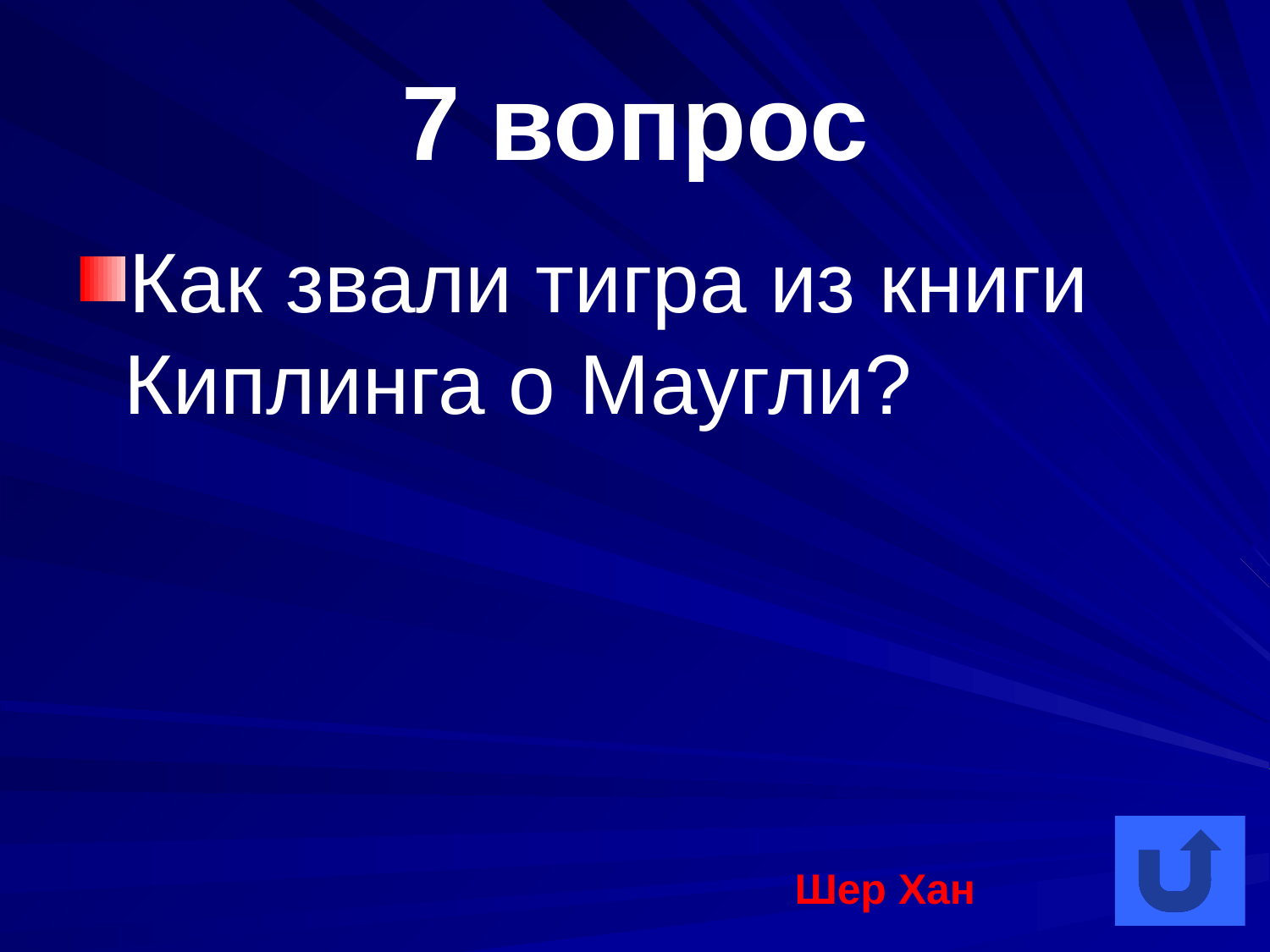

# 7 вопрос
Как звали тигра из книги Киплинга о Маугли?

Шер Хан